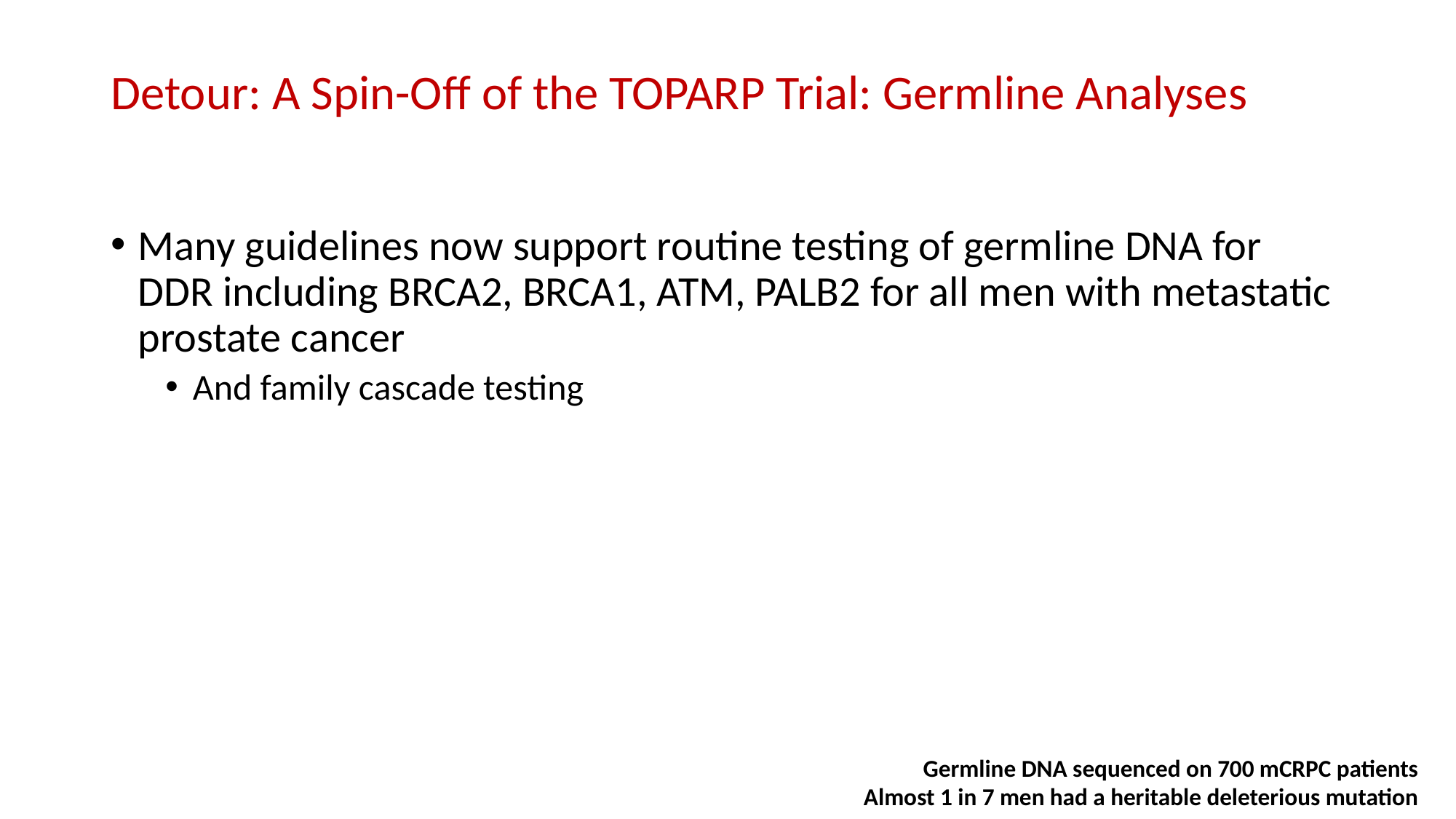

# Detour: A Spin-Off of the TOPARP Trial: Germline Analyses
Many guidelines now support routine testing of germline DNA for DDR including BRCA2, BRCA1, ATM, PALB2 for all men with metastatic prostate cancer
And family cascade testing
Germline DNA sequenced on 700 mCRPC patients
Almost 1 in 7 men had a heritable deleterious mutation